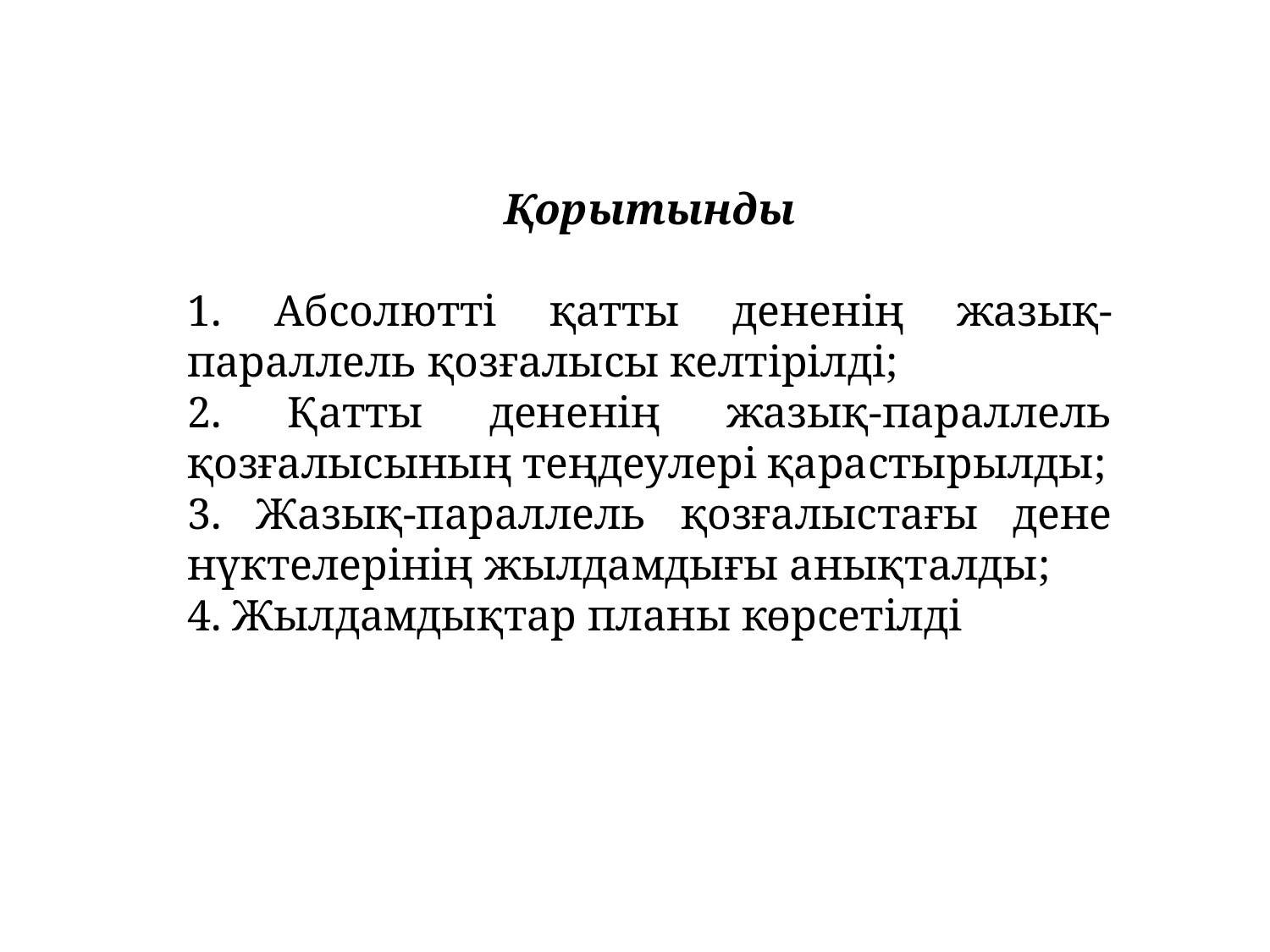

Қорытынды

1. Абсолютті қатты дененің жазық-параллель қозғалысы келтірілді;
2. Қатты дененің жазық-параллель қозғалысының теңдеулері қарастырылды;
3. Жазық-параллель қозғалыстағы дене нүктелерінің жылдамдығы анықталды;
4. Жылдамдықтар планы көрсетілді